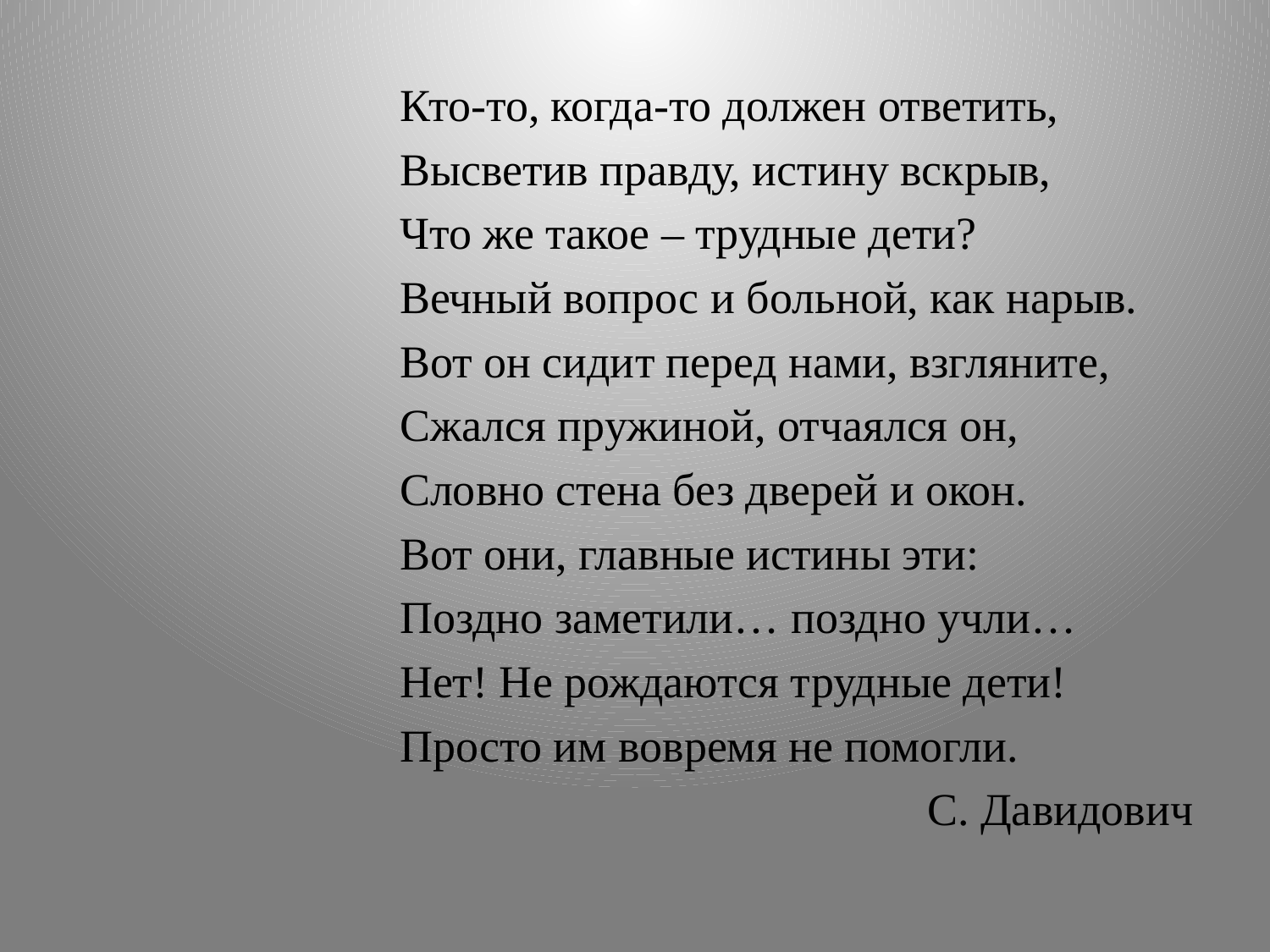

Кто-то, когда-то должен ответить,
Высветив правду, истину вскрыв,
Что же такое – трудные дети?
Вечный вопрос и больной, как нарыв.
Вот он сидит перед нами, взгляните,
Сжался пружиной, отчаялся он,
Словно стена без дверей и окон.
Вот они, главные истины эти:
Поздно заметили… поздно учли…
Нет! Не рождаются трудные дети!
Просто им вовремя не помогли.
С. Давидович